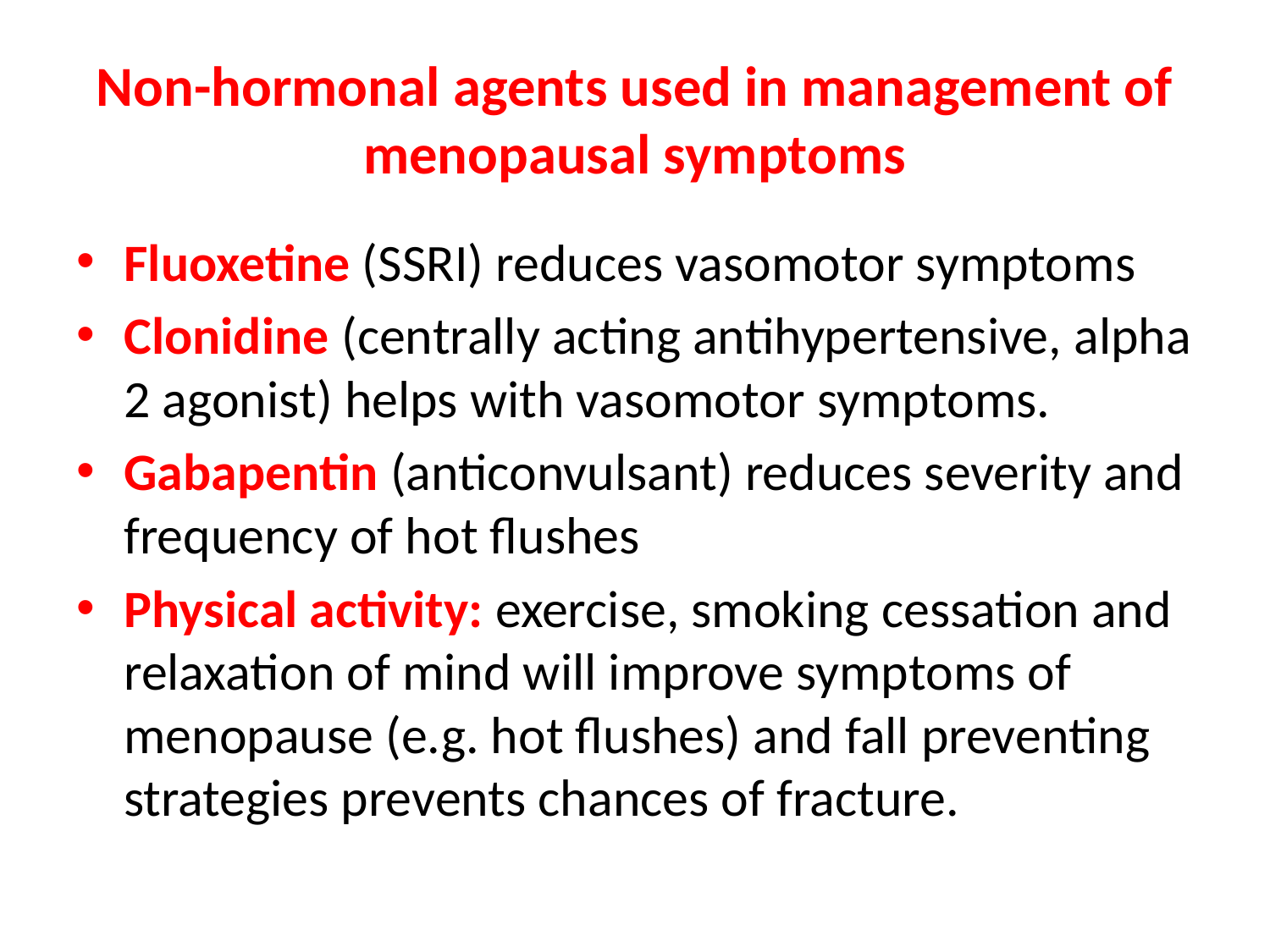

# Non-hormonal agents used in management of menopausal symptoms
Fluoxetine (SSRI) reduces vasomotor symptoms
Clonidine (centrally acting antihypertensive, alpha 2 agonist) helps with vasomotor symptoms.
Gabapentin (anticonvulsant) reduces severity and frequency of hot flushes
Physical activity: exercise, smoking cessation and relaxation of mind will improve symptoms of menopause (e.g. hot flushes) and fall preventing strategies prevents chances of fracture.